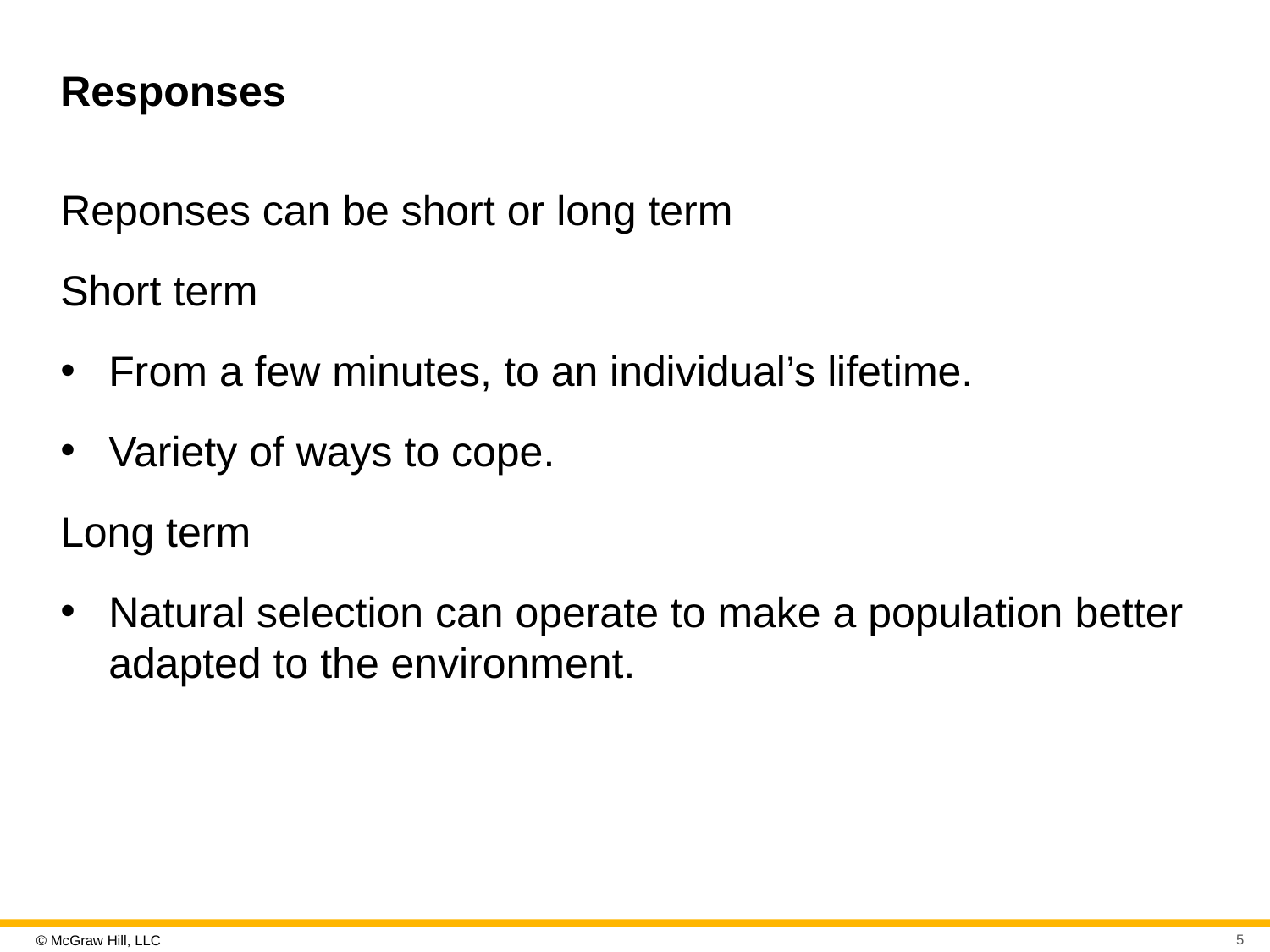

# Responses
Reponses can be short or long term
Short term
From a few minutes, to an individual’s lifetime.
Variety of ways to cope.
Long term
Natural selection can operate to make a population better adapted to the environment.
5